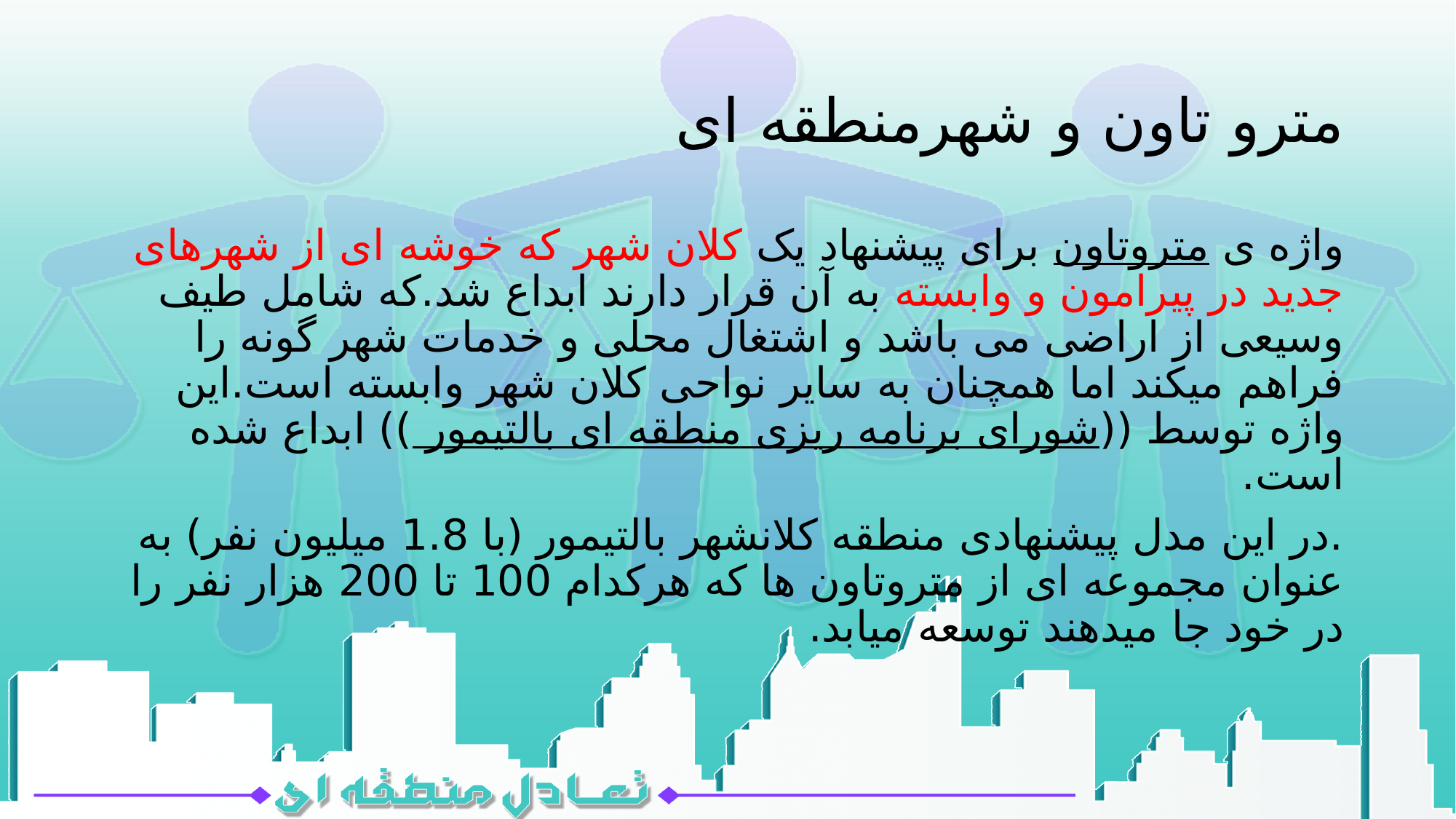

# مترو تاون و شهرمنطقه ای
واژه ی متروتاون برای پیشنهاد یک کلان شهر که خوشه ای از شهرهای جدید در پیرامون و وابسته به آن قرار دارند ابداع شد.که شامل طیف وسیعی از اراضی می باشد و اشتغال محلی و خدمات شهر گونه را فراهم میکند اما همچنان به سایر نواحی کلان شهر وابسته است.این واژه توسط ((شورای برنامه ریزی منطقه ای بالتیمور )) ابداع شده است.
.در این مدل پیشنهادی منطقه کلانشهر بالتیمور (با 1.8 میلیون نفر) به عنوان مجموعه ای از متروتاون ها که هرکدام 100 تا 200 هزار نفر را در خود جا میدهند توسعه میابد.